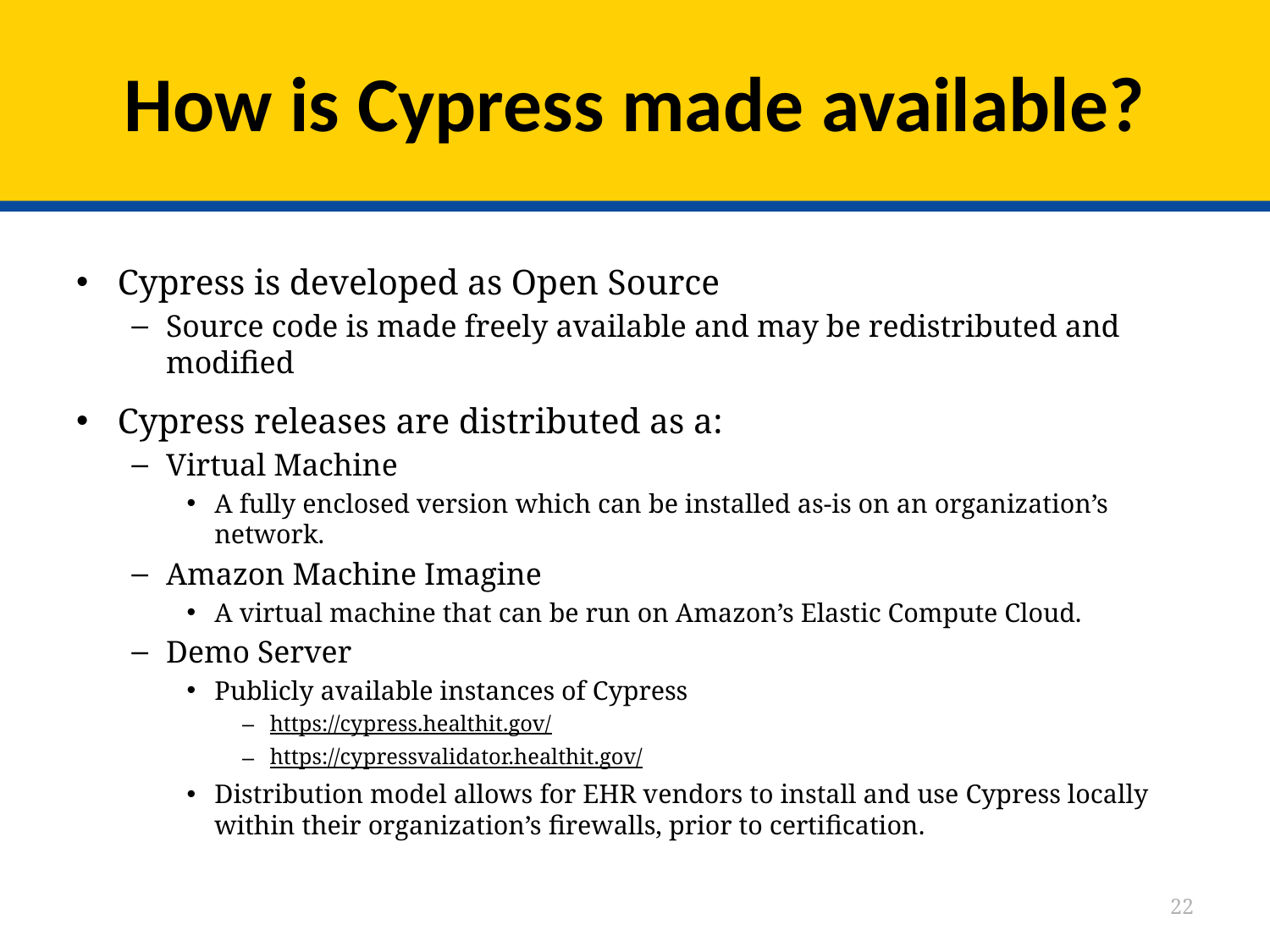

# How is Cypress made available?
Cypress is developed as Open Source
Source code is made freely available and may be redistributed and modified
Cypress releases are distributed as a:
Virtual Machine
A fully enclosed version which can be installed as-is on an organization’s network.
Amazon Machine Imagine
A virtual machine that can be run on Amazon’s Elastic Compute Cloud.
Demo Server
Publicly available instances of Cypress
https://cypress.healthit.gov/
https://cypressvalidator.healthit.gov/
Distribution model allows for EHR vendors to install and use Cypress locally within their organization’s firewalls, prior to certification.

22